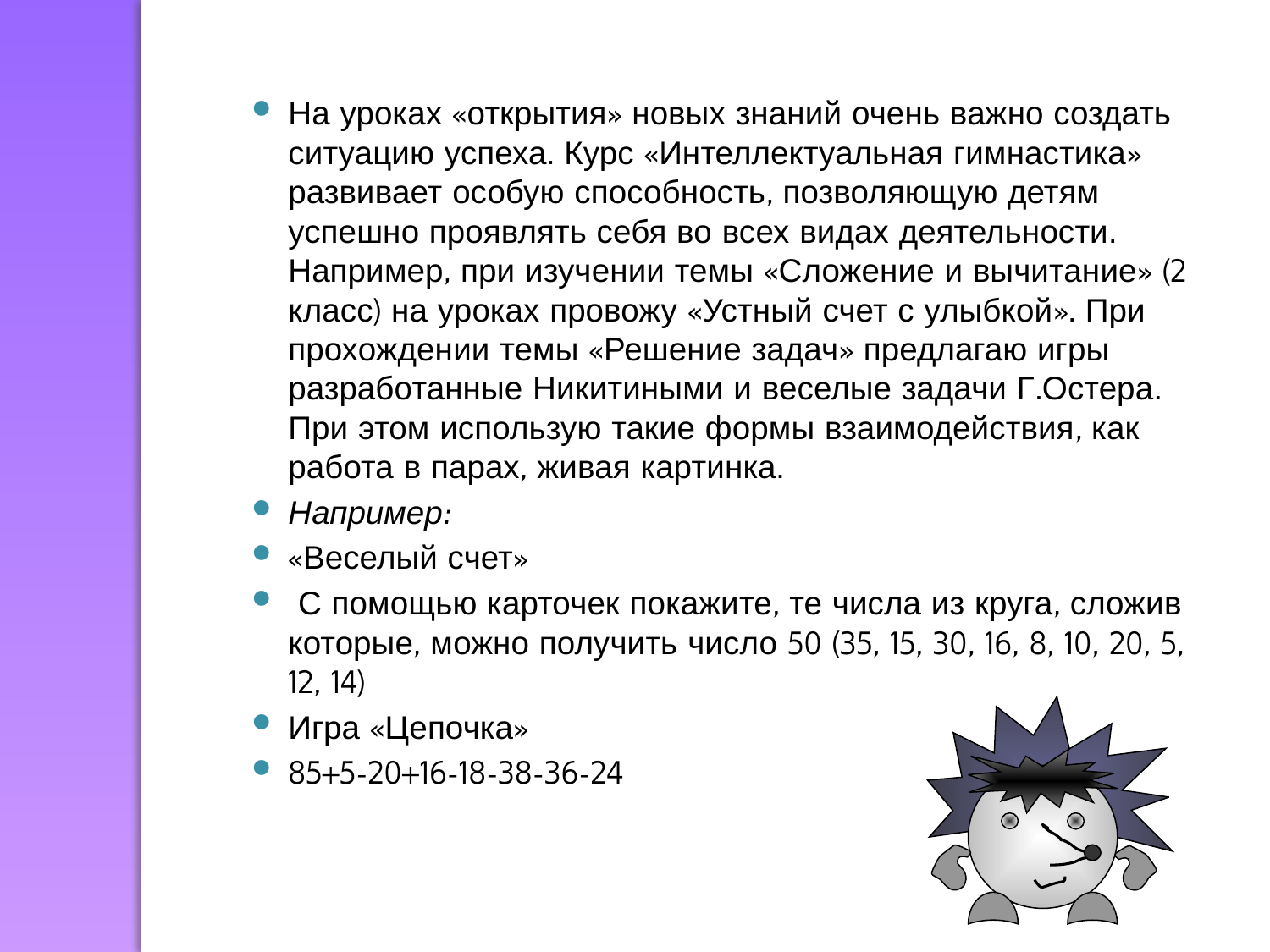

На уроках «открытия» новых знаний очень важно создать ситуацию успеха. Курс «Интеллектуальная гимнастика» развивает особую способность, позволяющую детям успешно проявлять себя во всех видах деятельности. Например, при изучении темы «Сложение и вычитание» (2 класс) на уроках провожу «Устный счет с улыбкой». При прохождении темы «Решение задач» предлагаю игры разработанные Никитиными и веселые задачи Г.Остера. При этом использую такие формы взаимодействия, как работа в парах, живая картинка.
Например:
«Веселый счет»
 С помощью карточек покажите, те числа из круга, сложив которые, можно получить число 50 (35, 15, 30, 16, 8, 10, 20, 5, 12, 14)
Игра «Цепочка»
85+5-20+16-18-38-36-24